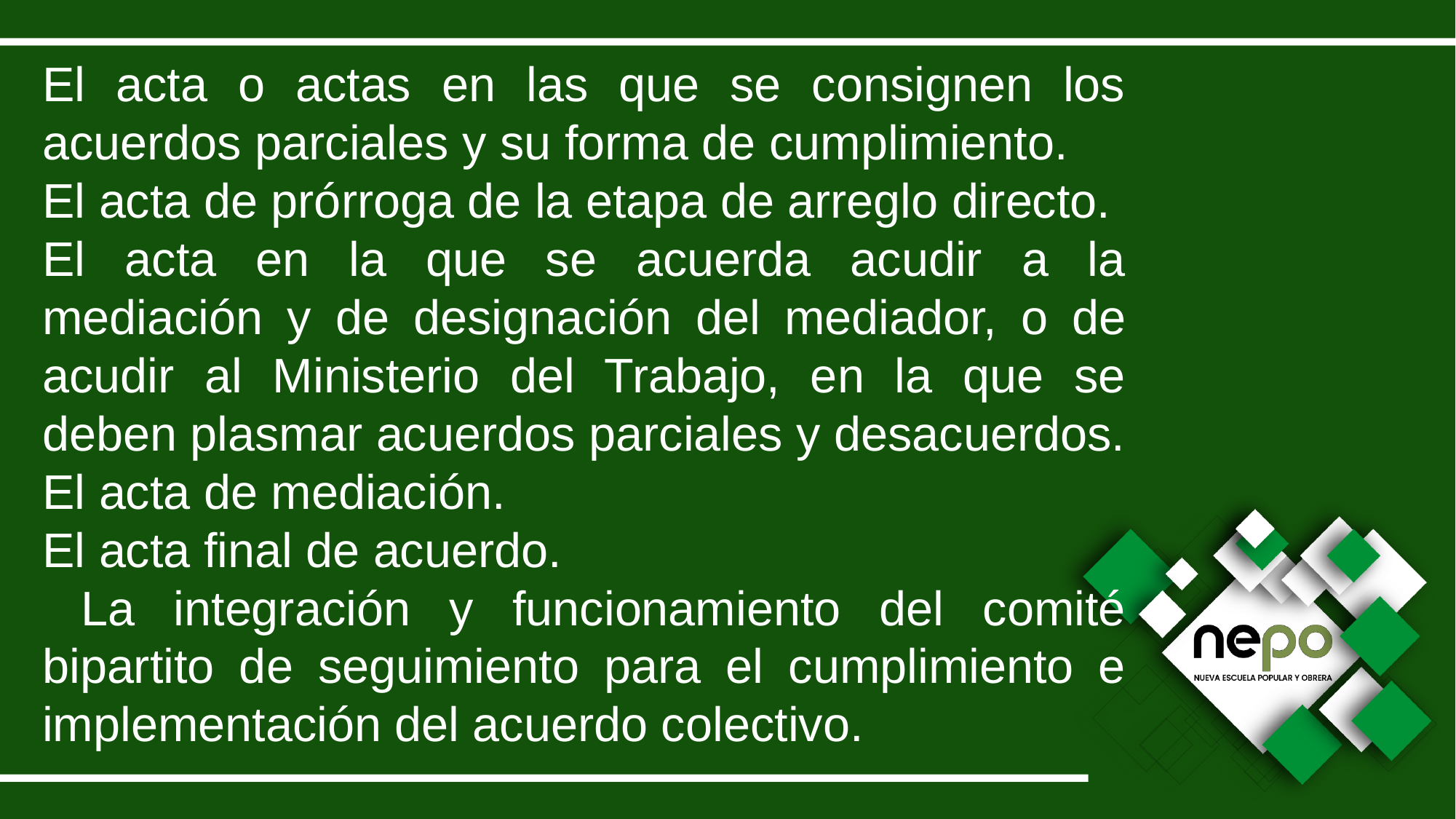

El acta o actas en las que se consignen los acuerdos parciales y su forma de cumplimiento.
El acta de prórroga de la etapa de arreglo directo.
El acta en la que se acuerda acudir a la mediación y de designación del mediador, o de acudir al Ministerio del Trabajo, en la que se deben plasmar acuerdos parciales y desacuerdos.
El acta de mediación.
El acta final de acuerdo.
 La integración y funcionamiento del comité bipartito de seguimiento para el cumplimiento e implementación del acuerdo colectivo.